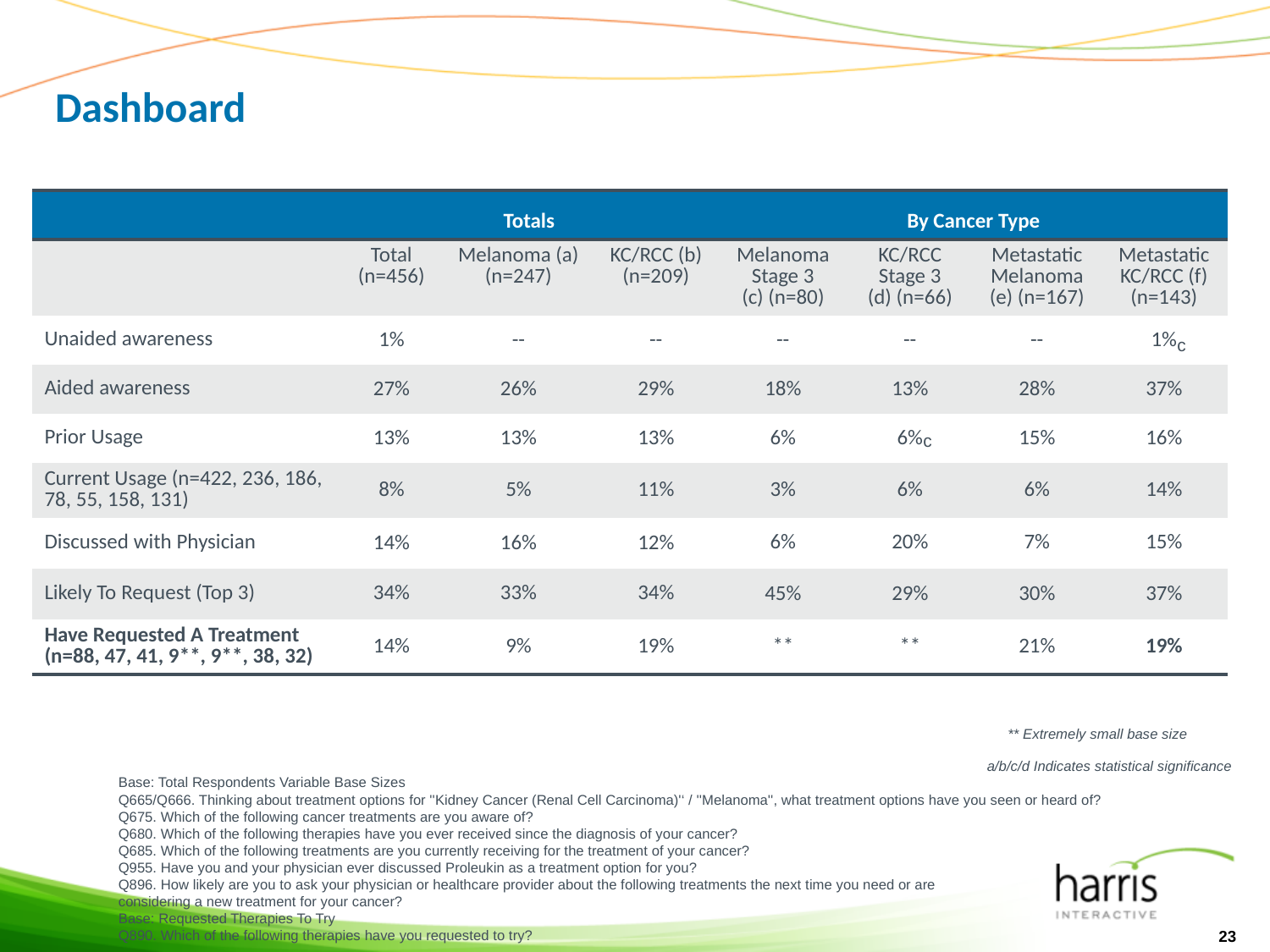

# Dashboard
|  | Totals |  |  | By Cancer Type |  |  |  |
| --- | --- | --- | --- | --- | --- | --- | --- |
|  | Total (n=456) | Melanoma (a) (n=247) | KC/RCC (b) (n=209) | Melanoma Stage 3 (c) (n=80) | KC/RCC Stage 3 (d) (n=66) | Metastatic Melanoma (e) (n=167) | Metastatic KC/RCC (f) (n=143) |
| Unaided awareness | 1% | -- | -- | -- | -- | -- | 1% |
| Aided awareness | 27% | 26% | 29% | 18% | 13% | 28% | 37% |
| Prior Usage | 13% | 13% | 13% | 6% | 6% | 15% | 16% |
| Current Usage (n=422, 236, 186, 78, 55, 158, 131) | 8% | 5% | 11% | 3% | 6% | 6% | 14% |
| Discussed with Physician | 14% | 16% | 12% | 6% | 20% | 7% | 15% |
| Likely To Request (Top 3) | 34% | 33% | 34% | 45% | 29% | 30% | 37% |
| Have Requested A Treatment (n=88, 47, 41, 9\*\*, 9\*\*, 38, 32) | 14% | 9% | 19% | \*\* | \*\* | 21% | 19% |
c
c
** Extremely small base size
a/b/c/d Indicates statistical significance
Base: Total Respondents Variable Base Sizes
Q665/Q666. Thinking about treatment options for ''Kidney Cancer (Renal Cell Carcinoma)'‘ / ''Melanoma'', what treatment options have you seen or heard of?
Q675. Which of the following cancer treatments are you aware of?
Q680. Which of the following therapies have you ever received since the diagnosis of your cancer?
Q685. Which of the following treatments are you currently receiving for the treatment of your cancer?
Q955. Have you and your physician ever discussed Proleukin as a treatment option for you?
Q896. How likely are you to ask your physician or healthcare provider about the following treatments the next time you need or are
considering a new treatment for your cancer?
Base: Requested Therapies To Try
Q890. Which of the following therapies have you requested to try?
23